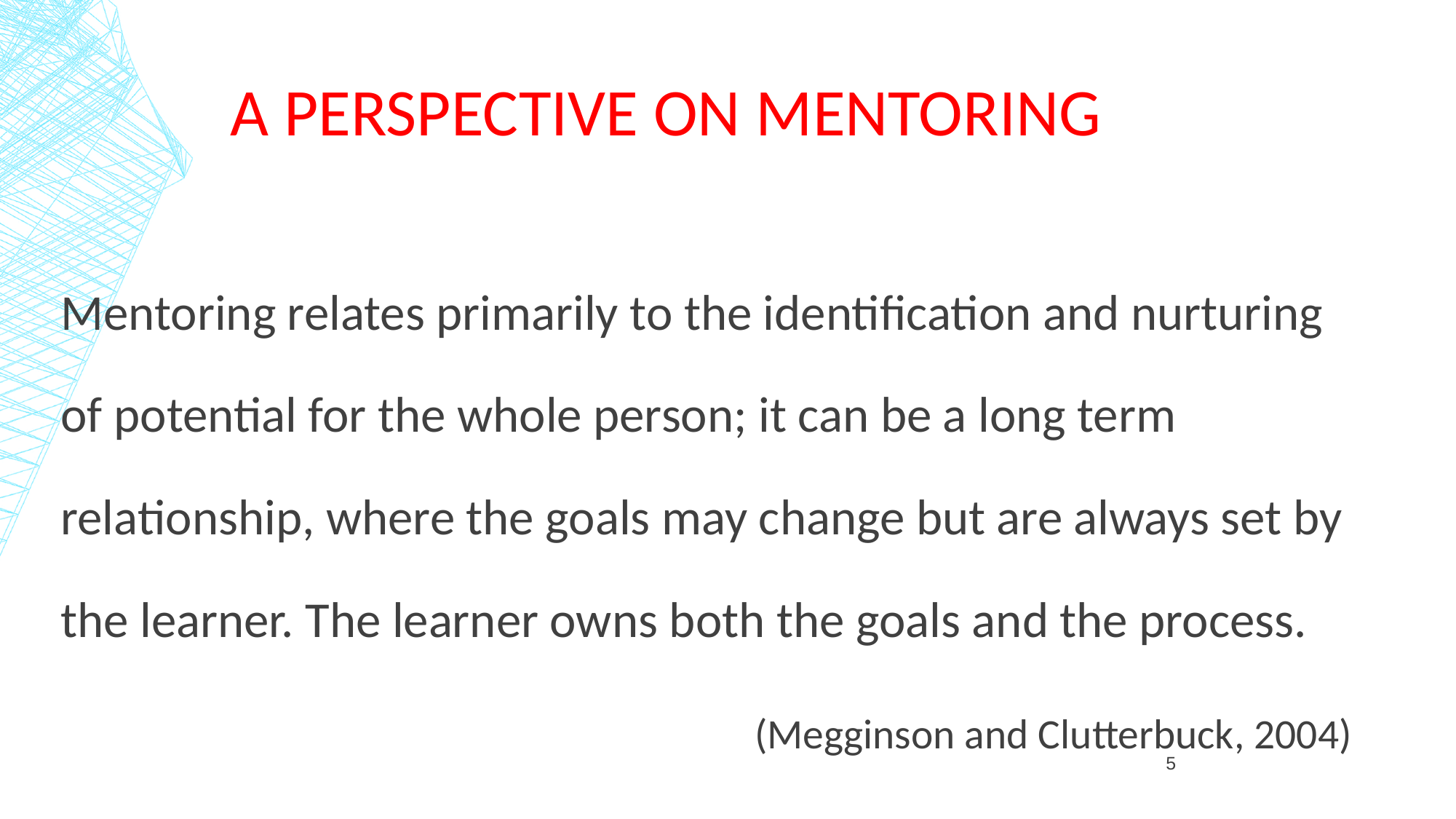

# A perspective on mentoring
Mentoring relates primarily to the identification and nurturing of potential for the whole person; it can be a long term relationship, where the goals may change but are always set by the learner. The learner owns both the goals and the process.
(Megginson and Clutterbuck, 2004)
5